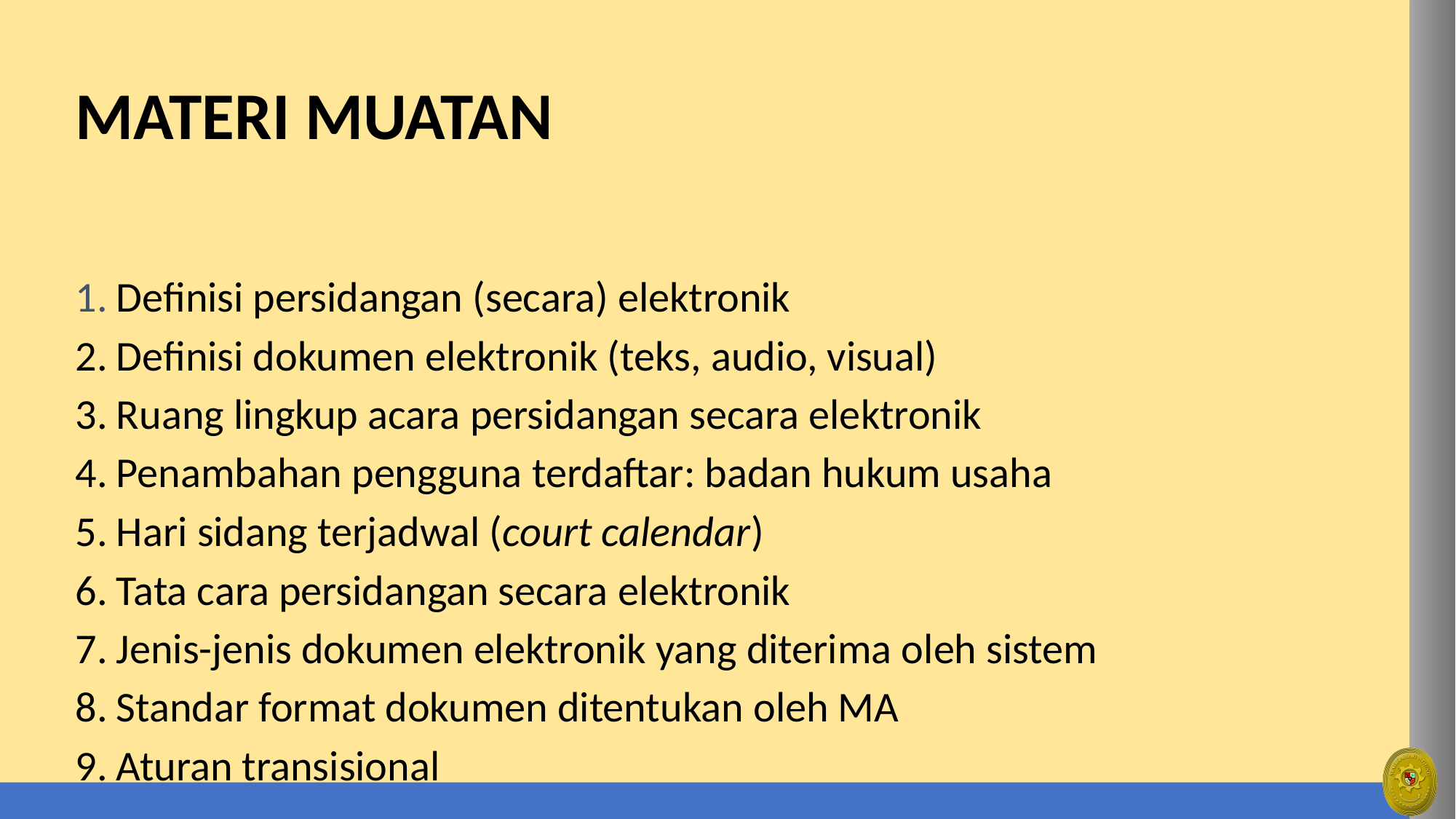

# MATERI MUATAN
Definisi persidangan (secara) elektronik
Definisi dokumen elektronik (teks, audio, visual)
Ruang lingkup acara persidangan secara elektronik
Penambahan pengguna terdaftar: badan hukum usaha
Hari sidang terjadwal (court calendar)
Tata cara persidangan secara elektronik
Jenis-jenis dokumen elektronik yang diterima oleh sistem
Standar format dokumen ditentukan oleh MA
Aturan transisional